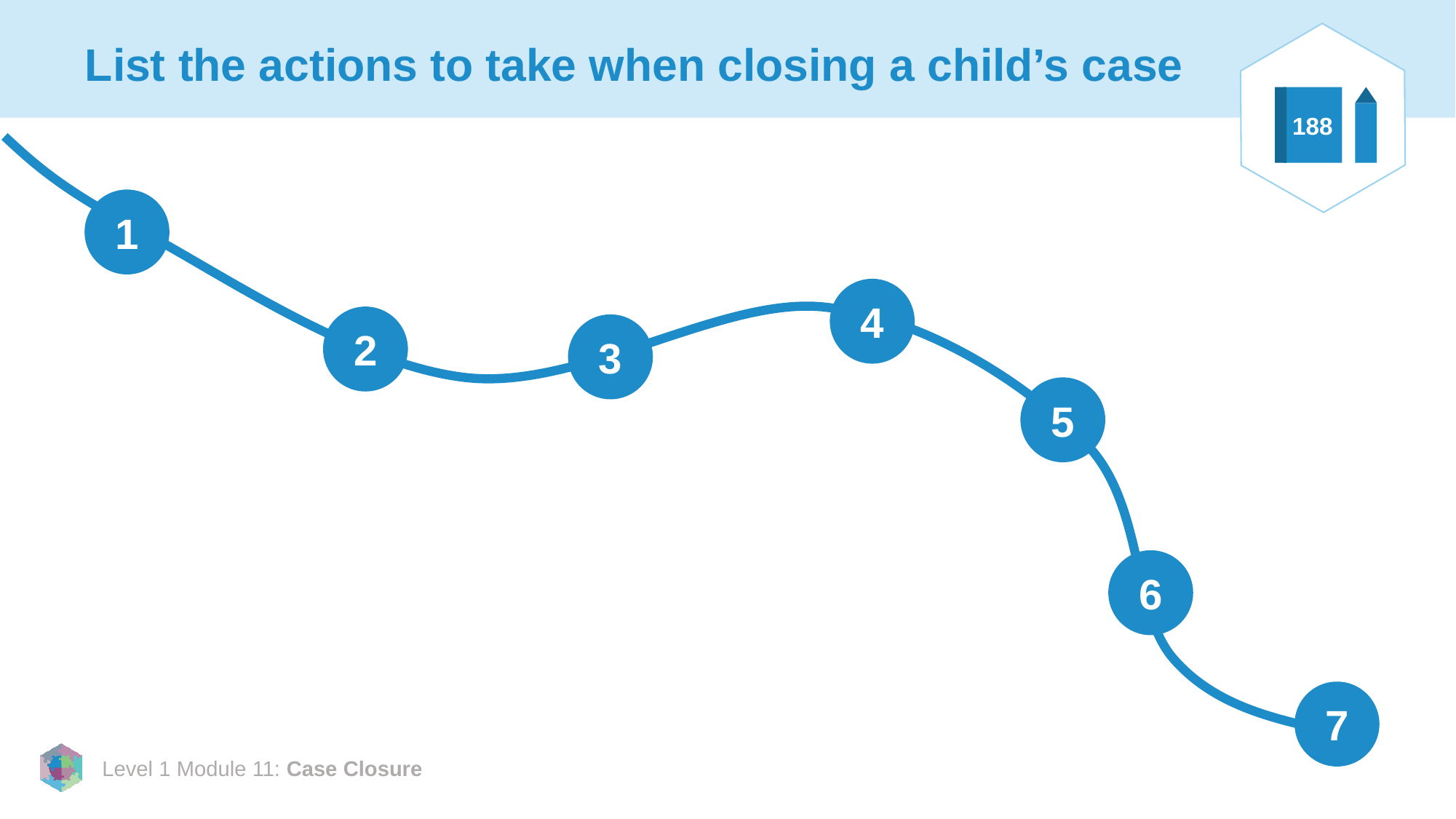

# List the actions to take when closing a child’s case

188

1
4
2
3
5
6
7